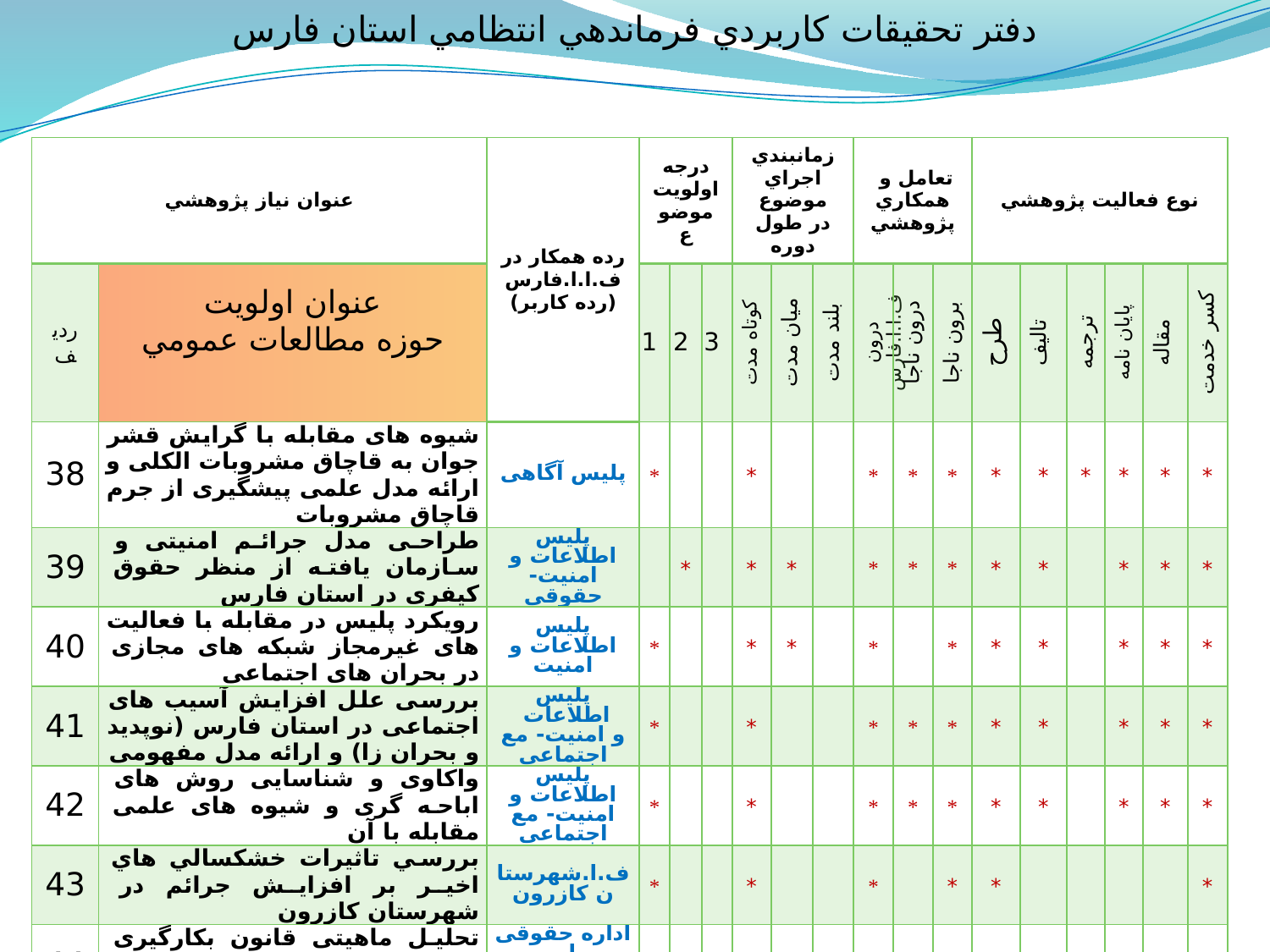

دفتر تحقيقات كاربردي فرماندهي انتظامي استان فارس
| عنوان نياز پژوهشي |  | رده همكار در ف.ا.ا.فارس (رده كاربر) | درجه اولويت موضوع |  |  | زمانبندي اجراي موضوع در طول دوره |  |  | تعامل و همكاري پژوهشي |  |  | نوع فعاليت پژوهشي |  |  |  |  |  |
| --- | --- | --- | --- | --- | --- | --- | --- | --- | --- | --- | --- | --- | --- | --- | --- | --- | --- |
| رديف | عنوان اولويت حوزه مطالعات عمومي |  | 1 | 2 | 3 | كوتاه مدت | ميان مدت | بلند مدت | درون ف.ا.ا.فارس | درون ناجا | برون ناجا | طرح | تاليف | ترجمه | پايان نامه | مقاله | كسر خدمت |
| 38 | شیوه های مقابله با گرایش قشر جوان به قاچاق مشروبات الکلی و ارائه مدل علمی پیشگیری از جرم قاچاق مشروبات | پليس آگاهی | \* |  |  | \* |  |  | \* | \* | \* | \* | \* | \* | \* | \* | \* |
| 39 | طراحی مدل جرائم امنیتی و سازمان يافته از منظر حقوق کیفری در استان فارس | پليس اطلاعات و امنیت-حقوقی |  | \* |  | \* | \* |  | \* | \* | \* | \* | \* |  | \* | \* | \* |
| 40 | رویکرد پلیس در مقابله با فعالیت های غیرمجاز شبکه های مجازی در بحران های اجتماعی | پليس اطلاعات و امنیت | \* |  |  | \* | \* |  | \* |  | \* | \* | \* |  | \* | \* | \* |
| 41 | بررسی علل افزایش آسیب های اجتماعی در استان فارس (نوپدید و بحران زا) و ارائه مدل مفهومی | پليس اطلاعات و امنیت- مع اجتماعی | \* |  |  | \* |  |  | \* | \* | \* | \* | \* |  | \* | \* | \* |
| 42 | واکاوی و شناسایی روش های اباحه گری و شیوه های علمی مقابله با آن | پليس اطلاعات و امنیت- مع اجتماعی | \* |  |  | \* |  |  | \* | \* | \* | \* | \* |  | \* | \* | \* |
| 43 | بررسي تاثيرات خشكسالي هاي اخير بر افزايش جرائم در شهرستان كازرون | ف.ا.شهرستان كازرون | \* |  |  | \* |  |  | \* |  | \* | \* |  |  |  |  | \* |
| 44 | تحلیل ماهیتی قانون بکارگیری سلاح و تبیین راهبردی قضائی توسط مأمورین در استان فارس | اداره حقوقی و امور نمایندگان مجلس | \* |  |  | \* |  |  | \* | \* | \* | \* | \* |  | \* | \* | \* |
| 45 | بررسي تاثيرات وجود سلاح هاي غير مجاز در وقوع قتل و درگيري هاي مسلحانه در شهرستان كازرون | ف.ا.شهرستان كازرون | \* |  |  | \* |  |  | \* |  |  | \* |  |  |  |  |  |